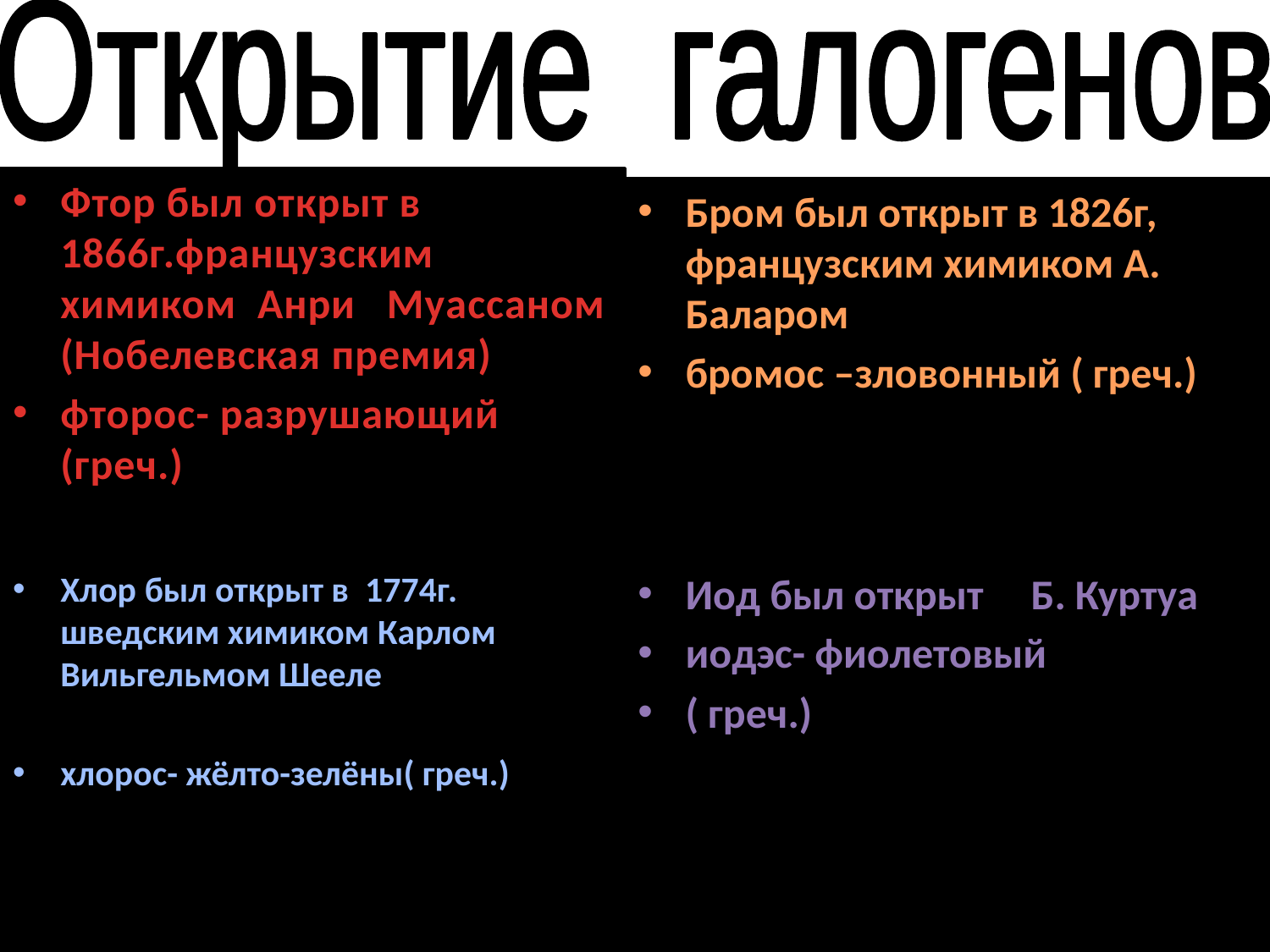

Открытие  галогенов
Фтор был открыт в 1866г.французским химиком  Анри   Муассаном (Нобелевская премия)
фторос- разрушающий (греч.)

Бром был открыт в 1826г, французским химиком А. Баларом
бромос –зловонный ( греч.)

Хлор был открыт в  1774г. шведским химиком Карлом  Вильгельмом Шееле

хлорос- жёлто-зелёны( греч.)

Иод был открыт     Б. Куртуа
иодэс- фиолетовый
( греч.)